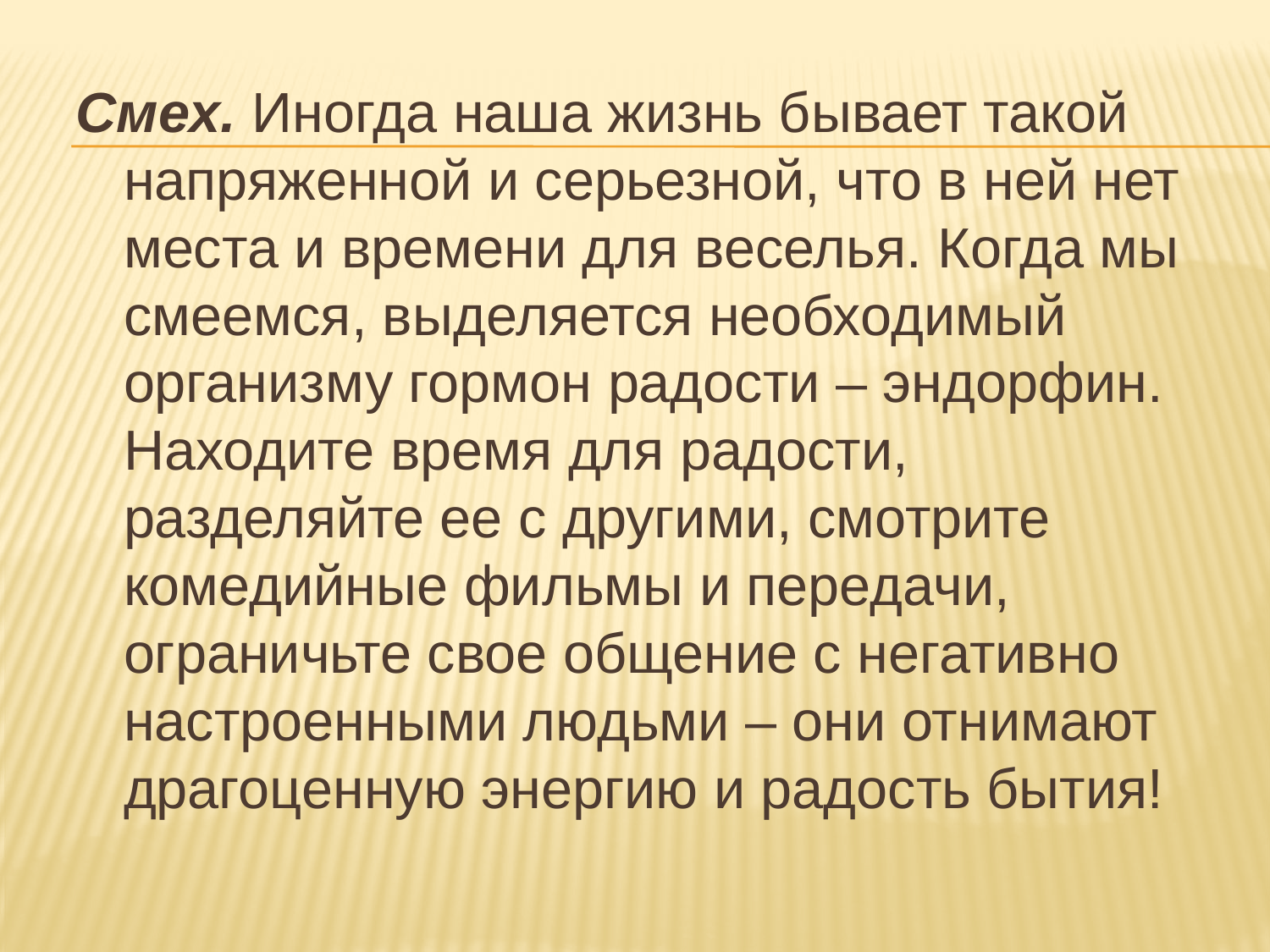

Смех. Иногда наша жизнь бывает такой напряженной и серьезной, что в ней нет места и времени для веселья. Когда мы смеемся, выделяется необходимый организму гормон радости – эндорфин. Находите время для радости, разделяйте ее с другими, смотрите комедийные фильмы и передачи, ограничьте свое общение с негативно настроенными людьми – они отнимают драгоценную энергию и радость бытия!